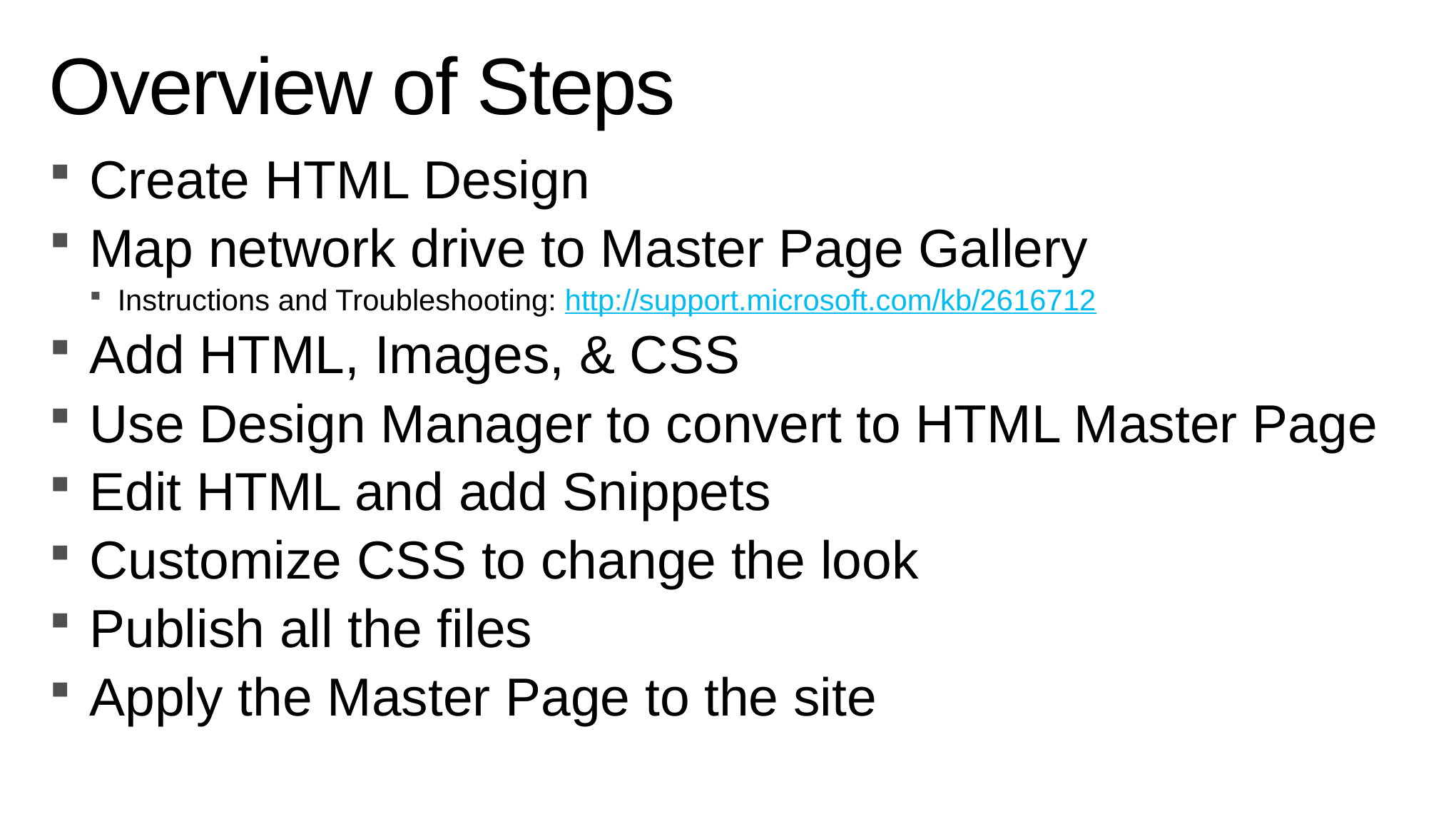

# Overview of Steps
Create HTML Design
Map network drive to Master Page Gallery
Instructions and Troubleshooting: http://support.microsoft.com/kb/2616712
Add HTML, Images, & CSS
Use Design Manager to convert to HTML Master Page
Edit HTML and add Snippets
Customize CSS to change the look
Publish all the files
Apply the Master Page to the site